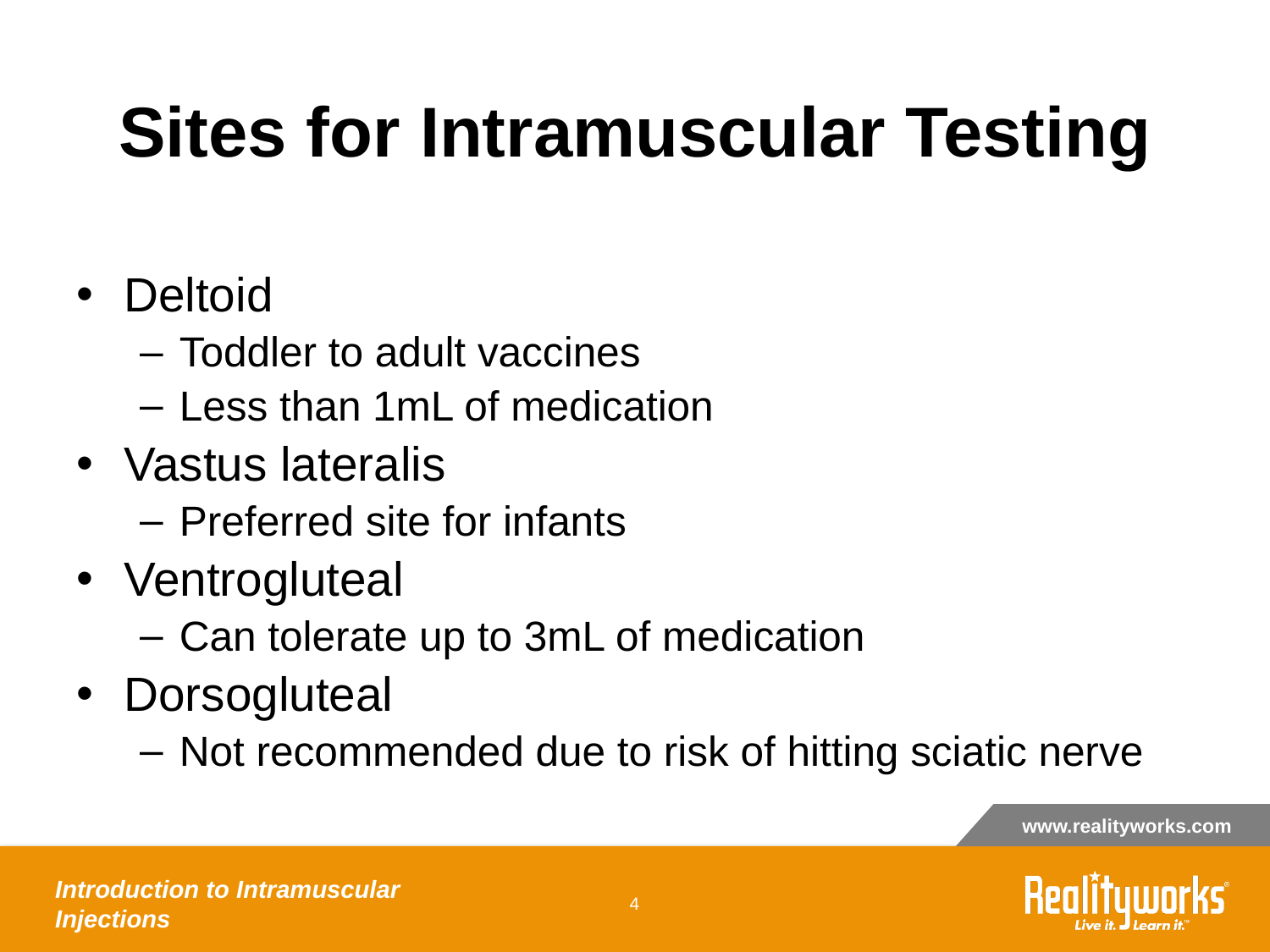

# Sites for Intramuscular Testing
Deltoid
Toddler to adult vaccines
Less than 1mL of medication
Vastus lateralis
Preferred site for infants
Ventrogluteal
Can tolerate up to 3mL of medication
Dorsogluteal
Not recommended due to risk of hitting sciatic nerve

Introduction to Intramuscular Injections
4